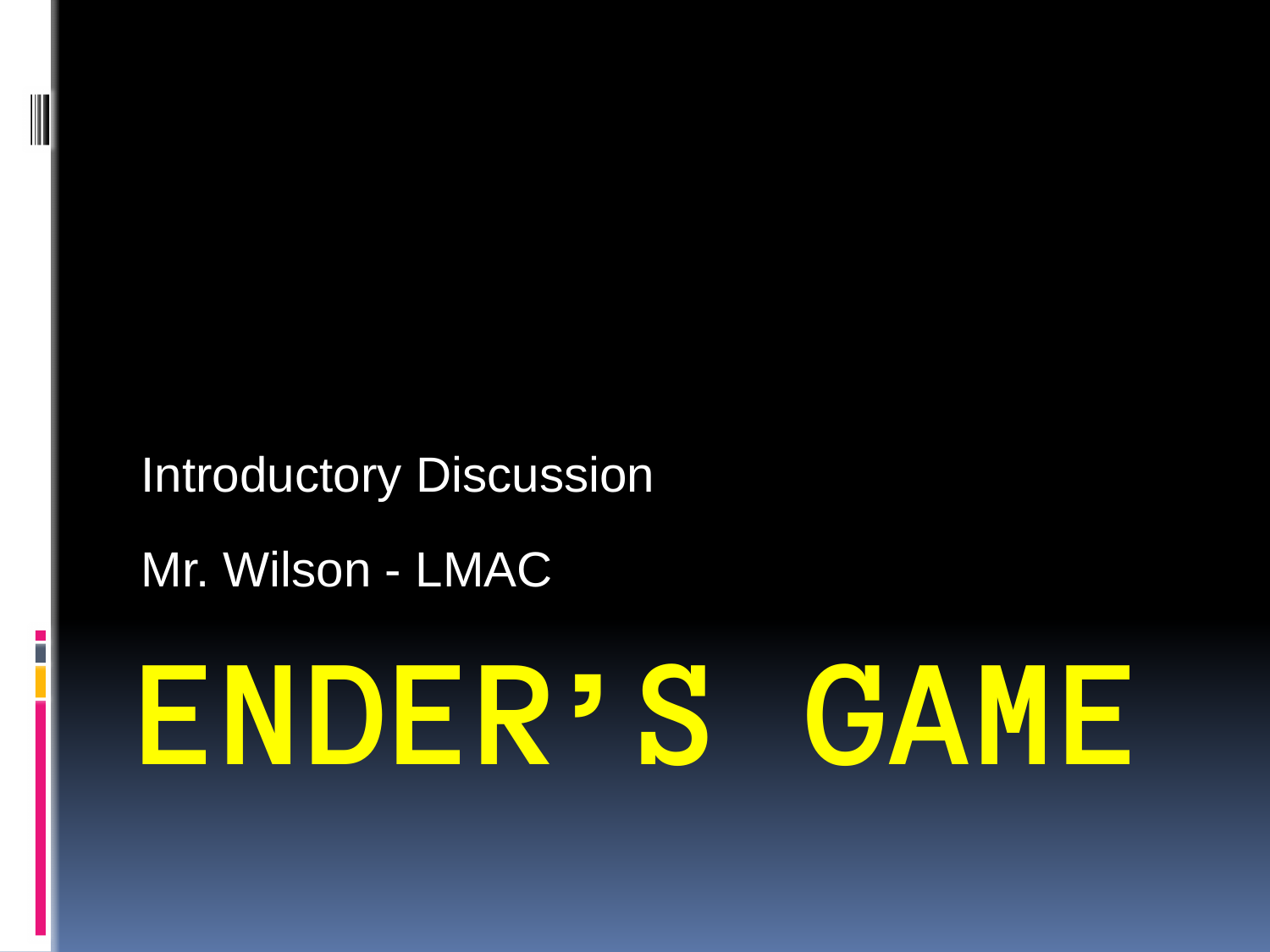

Introductory Discussion

Mr. Wilson - LMAC
# ENDER’S GAME